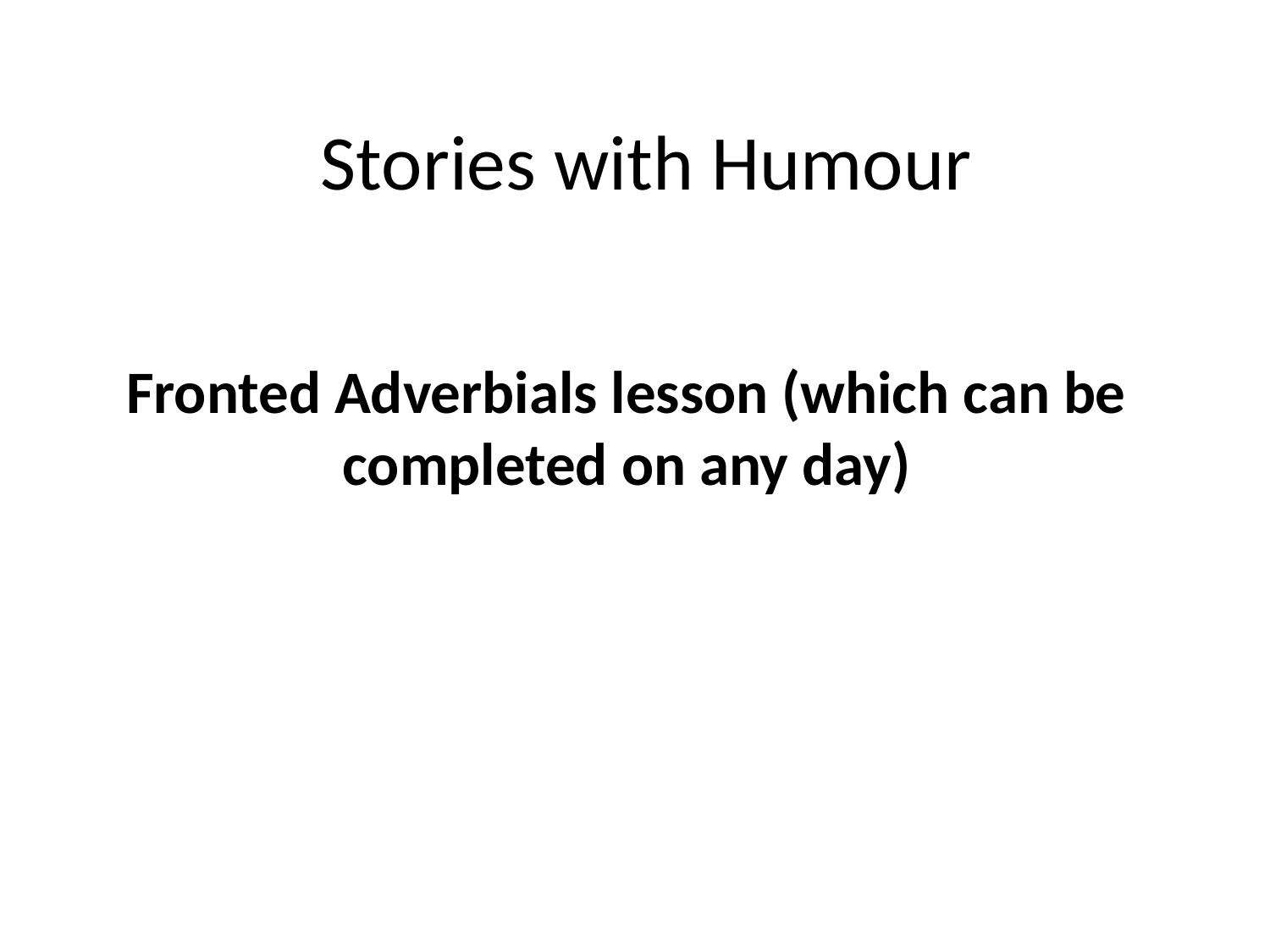

Stories with Humour
# Fronted Adverbials lesson (which can be completed on any day)